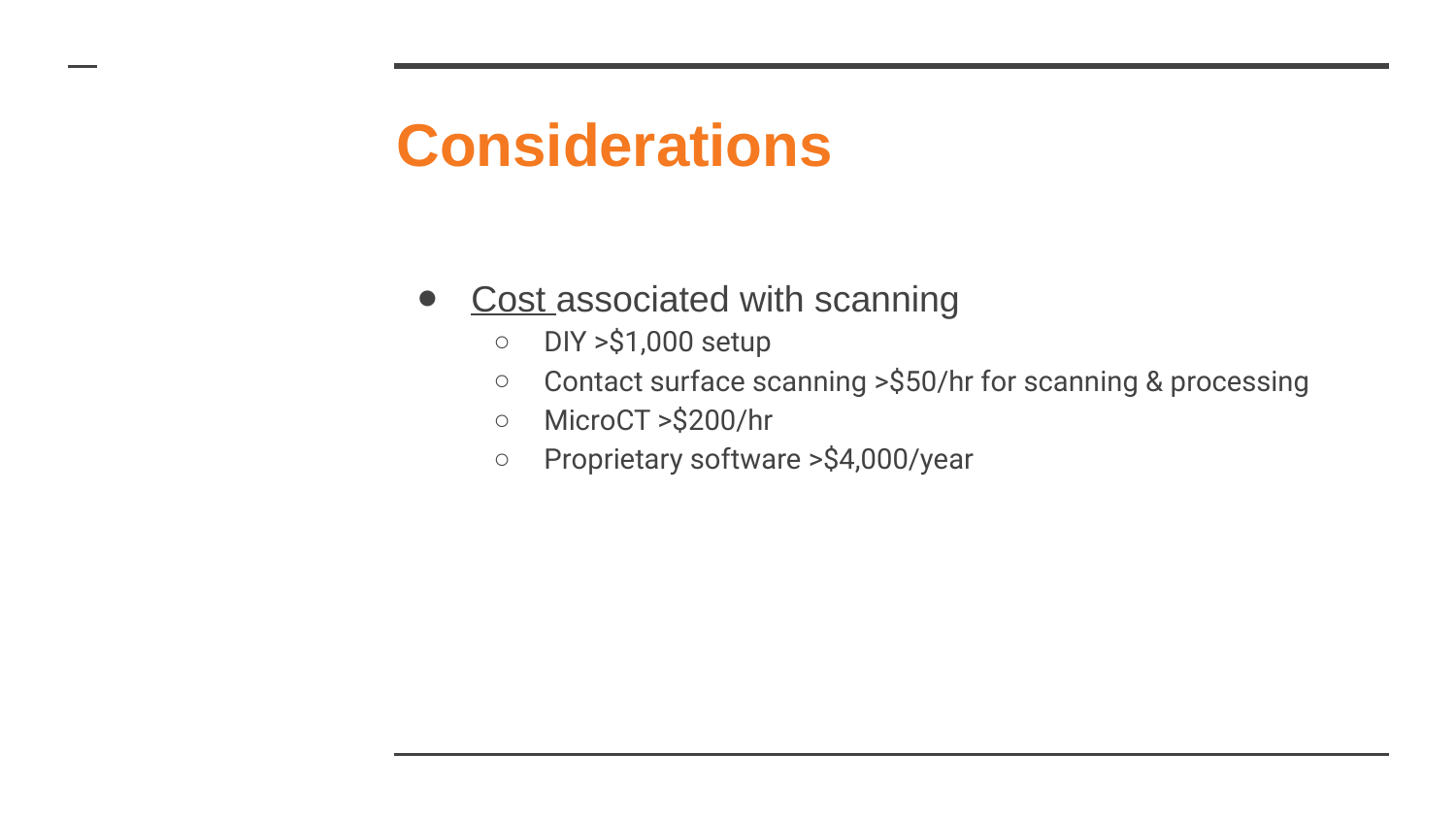

# Considerations
Cost associated with scanning
DIY >$1,000 setup
Contact surface scanning >$50/hr for scanning & processing
MicroCT >$200/hr
Proprietary software >$4,000/year